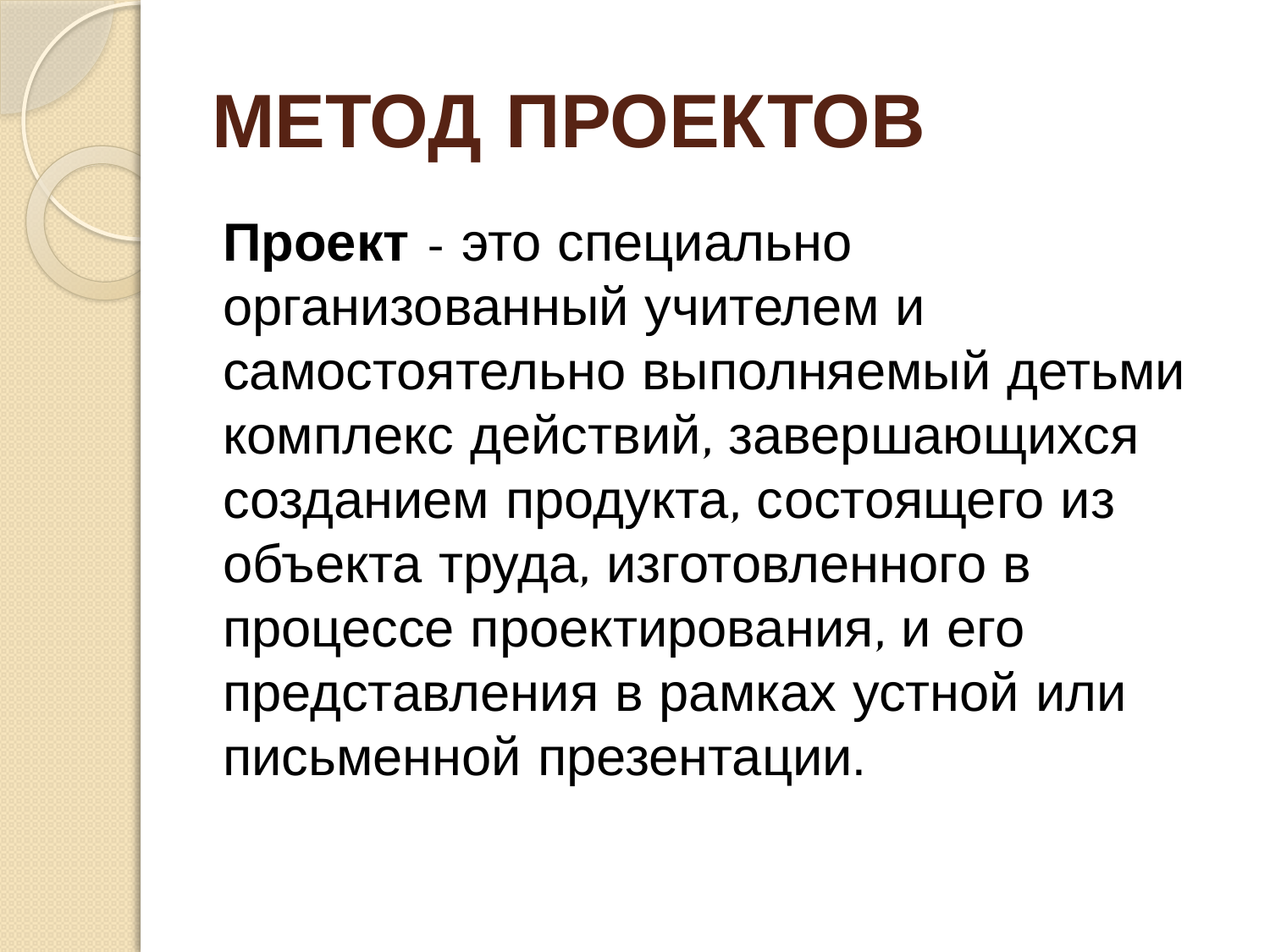

# МЕТОД ПРОЕКТОВ
Проект - это специально организованный учителем и самостоятельно выполняемый детьми комплекс действий, завершающихся созданием продукта, состоящего из объекта труда, изготовленного в процессе проектирования, и его представления в рамках устной или письменной презентации.